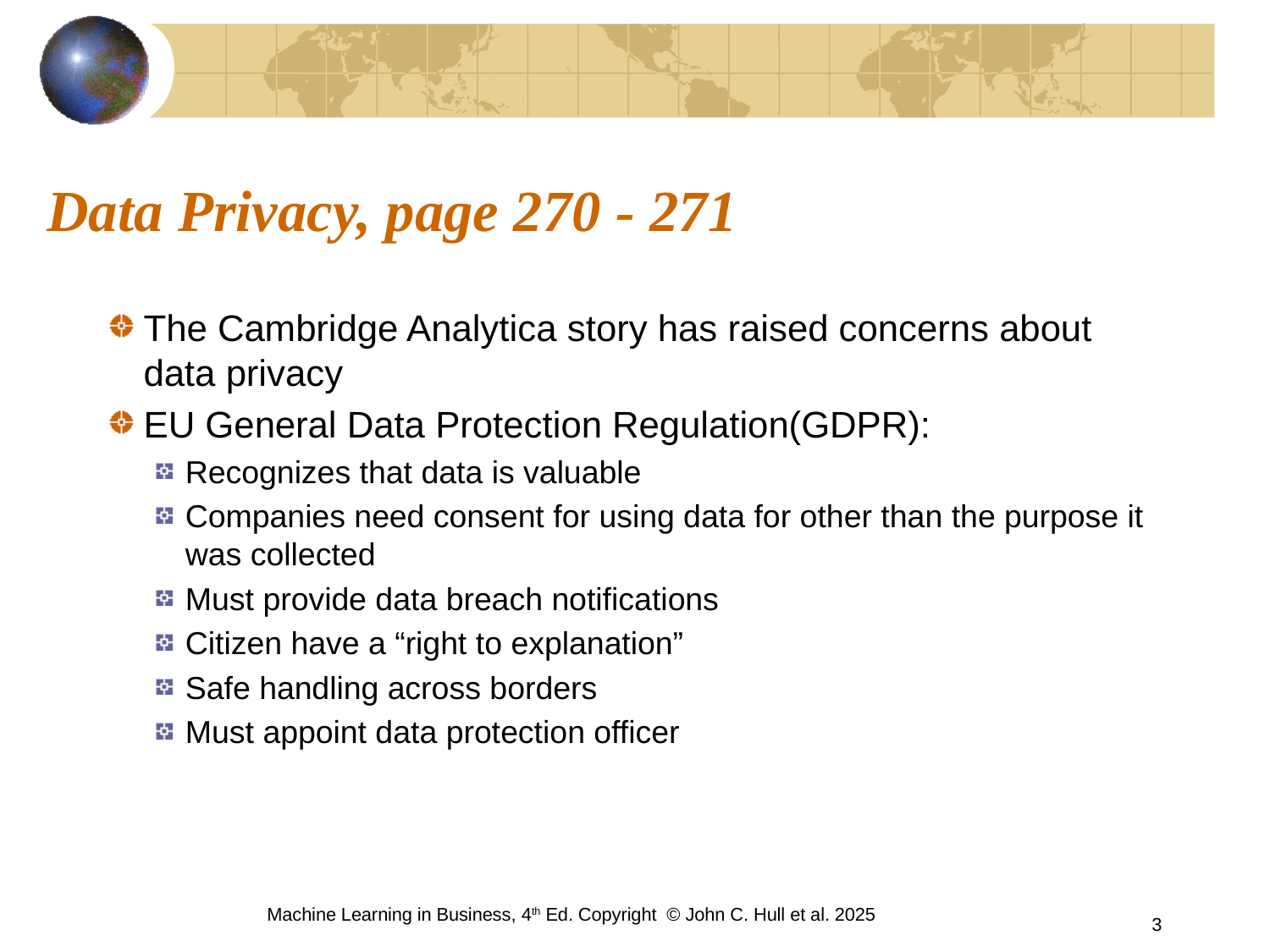

# Data Privacy, page 270 - 271
The Cambridge Analytica story has raised concerns about data privacy
EU General Data Protection Regulation(GDPR):
Recognizes that data is valuable
Companies need consent for using data for other than the purpose it was collected
Must provide data breach notifications
Citizen have a “right to explanation”
Safe handling across borders
Must appoint data protection officer

Machine Learning in Business, 4th Ed. Copyright  © John C. Hull et al. 2025
3